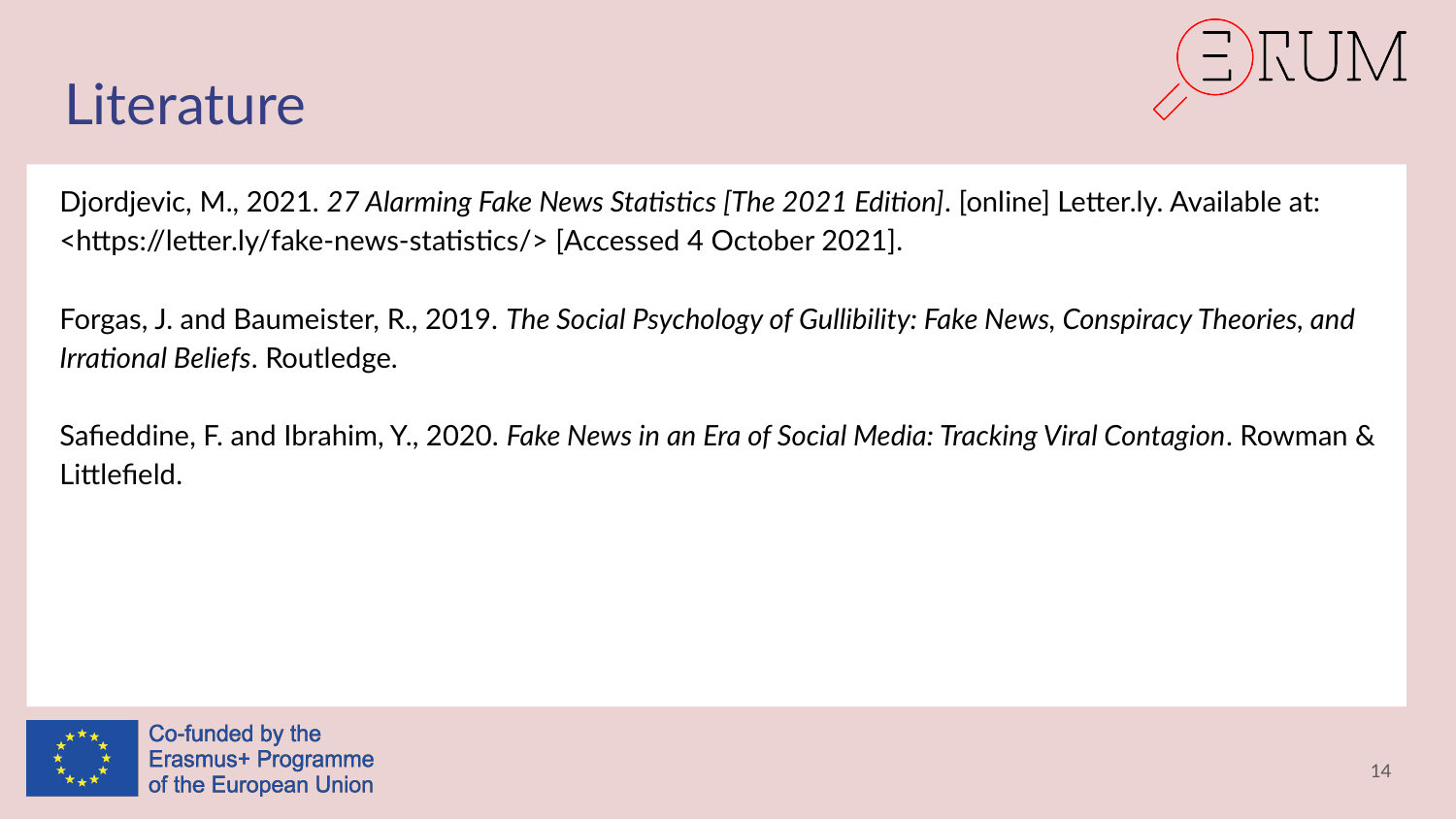

# Literature
Djordjevic, M., 2021. 27 Alarming Fake News Statistics [The 2021 Edition]. [online] Letter.ly. Available at: <https://letter.ly/fake-news-statistics/> [Accessed 4 October 2021].
Forgas, J. and Baumeister, R., 2019. The Social Psychology of Gullibility: Fake News, Conspiracy Theories, and Irrational Beliefs. Routledge.

Safieddine, F. and Ibrahim, Y., 2020. Fake News in an Era of Social Media: Tracking Viral Contagion. Rowman & Littlefield.
14